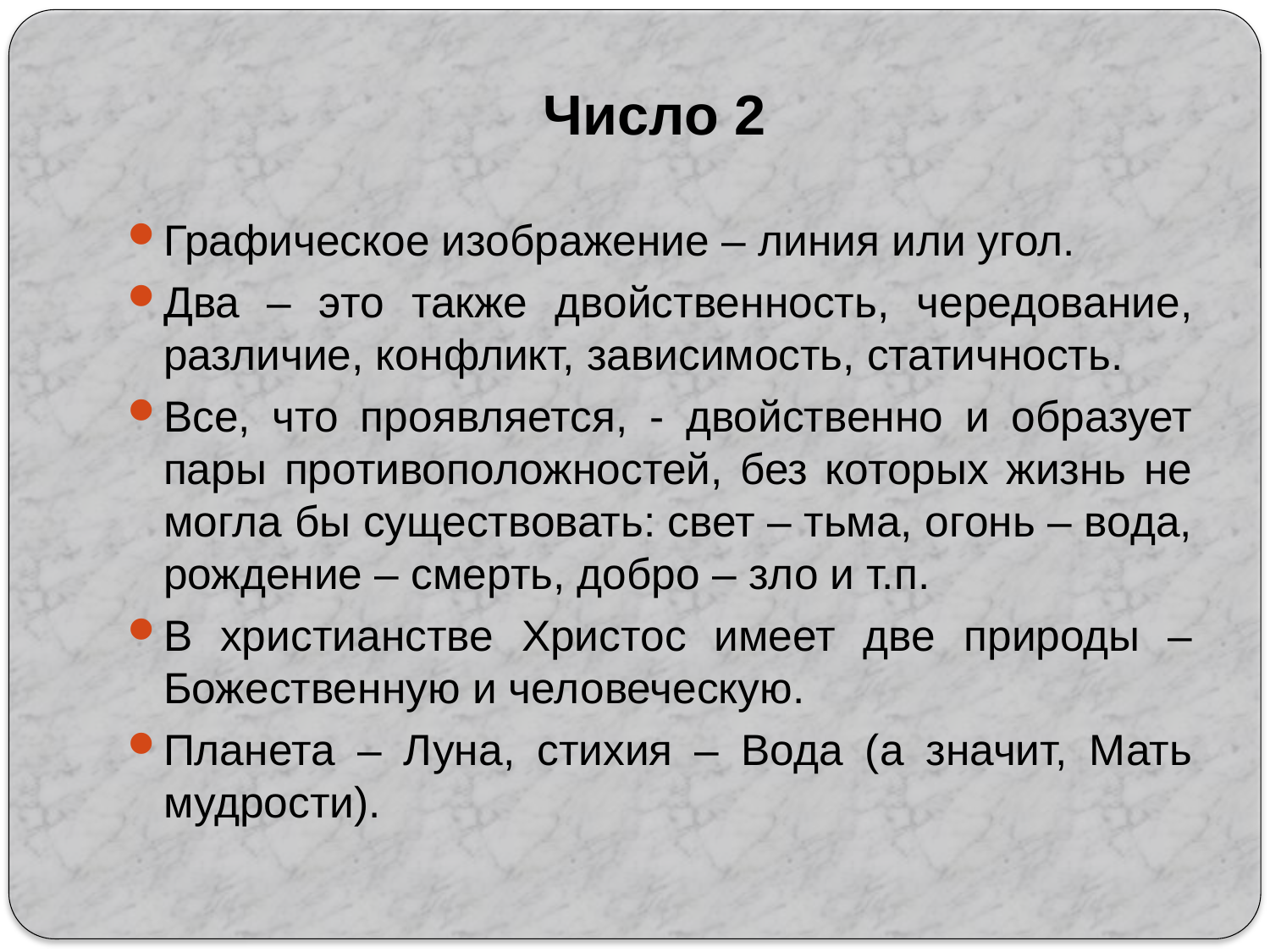

# Число 2
Графическое изображение – линия или угол.
Два – это также двойственность, чередование, различие, конфликт, зависимость, статичность.
Все, что проявляется, - двойственно и образует пары противоположностей, без которых жизнь не могла бы существовать: свет – тьма, огонь – вода, рождение – смерть, добро – зло и т.п.
В христианстве Христос имеет две природы – Божественную и человеческую.
Планета – Луна, стихия – Вода (а значит, Мать мудрости).